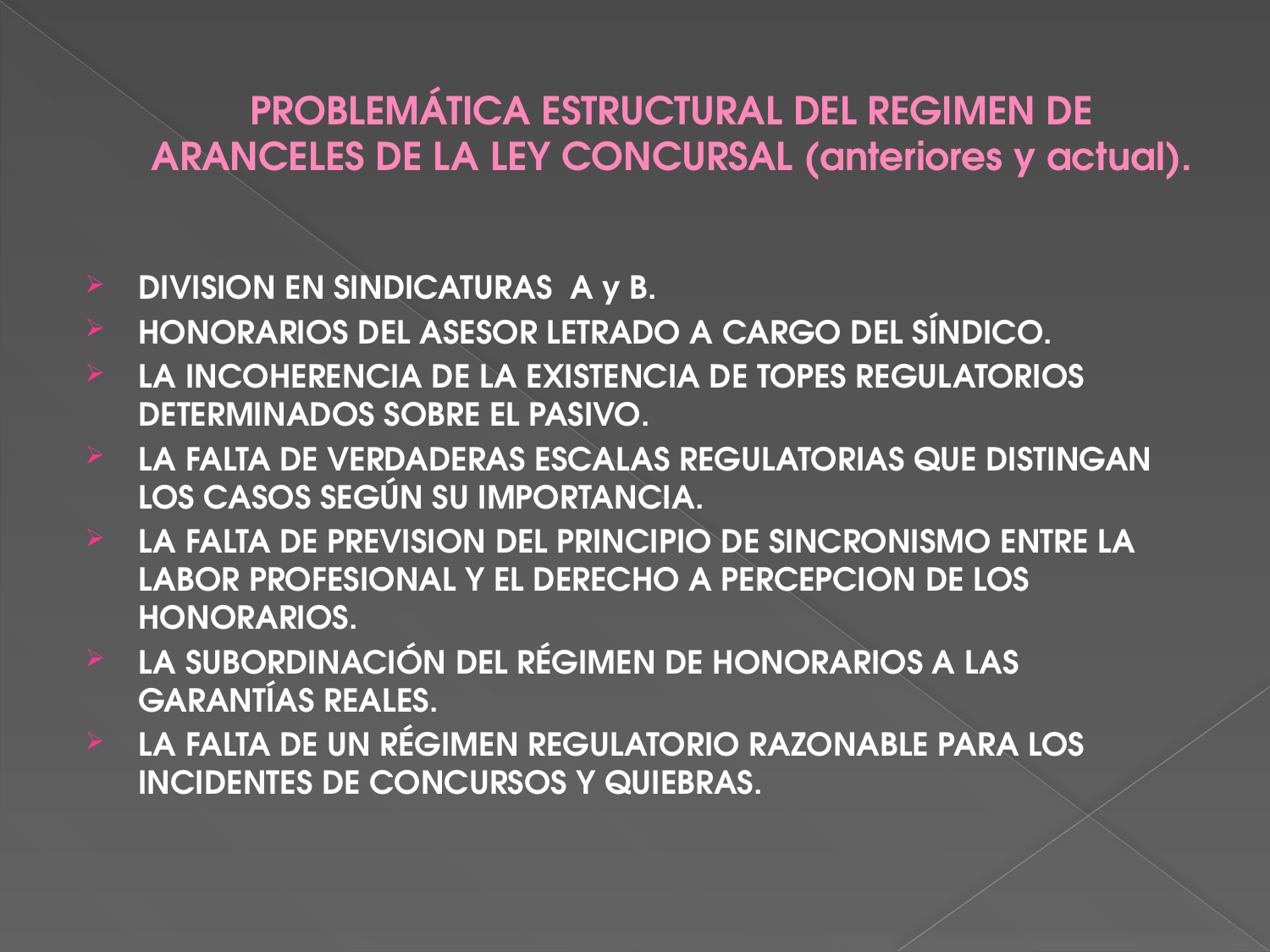

# PROBLEMÁTICA ESTRUCTURAL DEL REGIMEN DE ARANCELES DE LA LEY CONCURSAL (anteriores y actual).
DIVISION EN SINDICATURAS  A y B.
HONORARIOS DEL ASESOR LETRADO A CARGO DEL SÍNDICO.
LA INCOHERENCIA DE LA EXISTENCIA DE TOPES REGULATORIOS DETERMINADOS SOBRE EL PASIVO.
LA FALTA DE VERDADERAS ESCALAS REGULATORIAS QUE DISTINGAN LOS CASOS SEGÚN SU IMPORTANCIA.
LA FALTA DE PREVISION DEL PRINCIPIO DE SINCRONISMO ENTRE LA LABOR PROFESIONAL Y EL DERECHO A PERCEPCION DE LOS HONORARIOS.
LA SUBORDINACIÓN DEL RÉGIMEN DE HONORARIOS A LAS GARANTÍAS REALES.
LA FALTA DE UN RÉGIMEN REGULATORIO RAZONABLE PARA LOS INCIDENTES DE CONCURSOS Y QUIEBRAS.